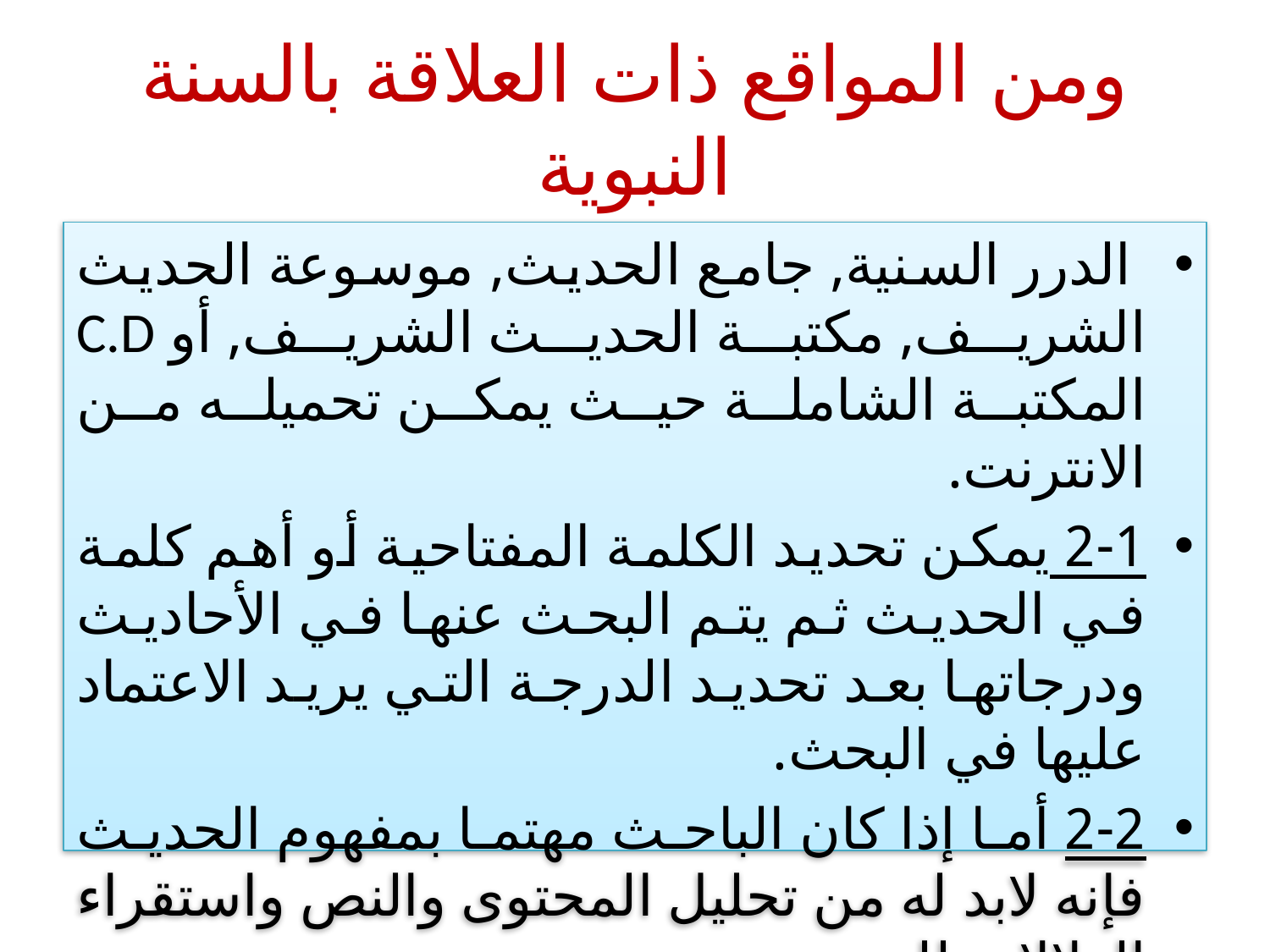

# ومن المواقع ذات العلاقة بالسنة النبوية
 الدرر السنية, جامع الحديث, موسوعة الحديث الشريف, مكتبة الحديث الشريف, أو C.D المكتبة الشاملة حيث يمكن تحميله من الانترنت.
2-1 يمكن تحديد الكلمة المفتاحية أو أهم كلمة في الحديث ثم يتم البحث عنها في الأحاديث ودرجاتها بعد تحديد الدرجة التي يريد الاعتماد عليها في البحث.
2-2 أما إذا كان الباحث مهتما بمفهوم الحديث فإنه لابد له من تحليل المحتوى والنص واستقراء الدلالات للنص.